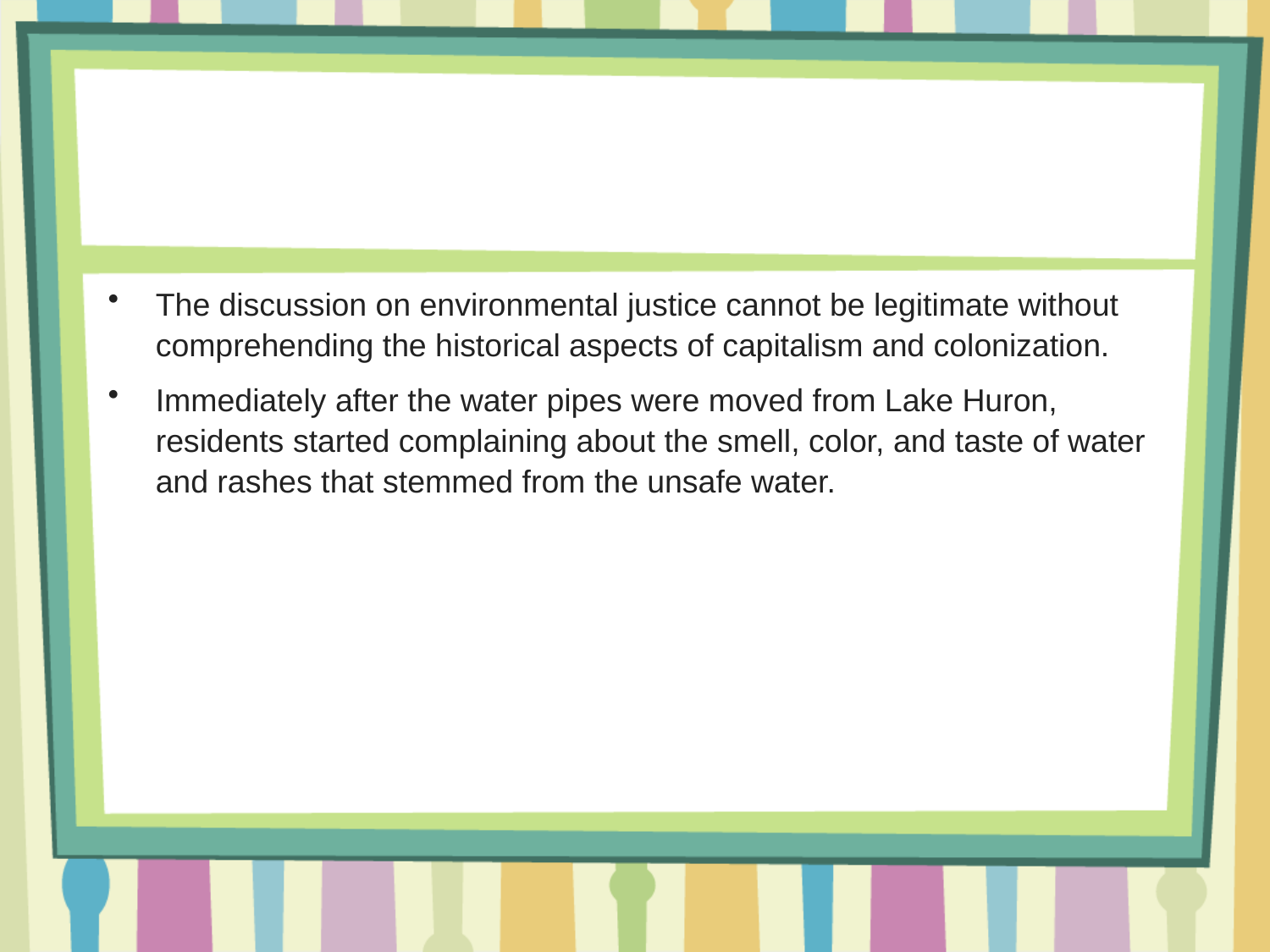

The discussion on environmental justice cannot be legitimate without comprehending the historical aspects of capitalism and colonization.
Immediately after the water pipes were moved from Lake Huron, residents started complaining about the smell, color, and taste of water and rashes that stemmed from the unsafe water.